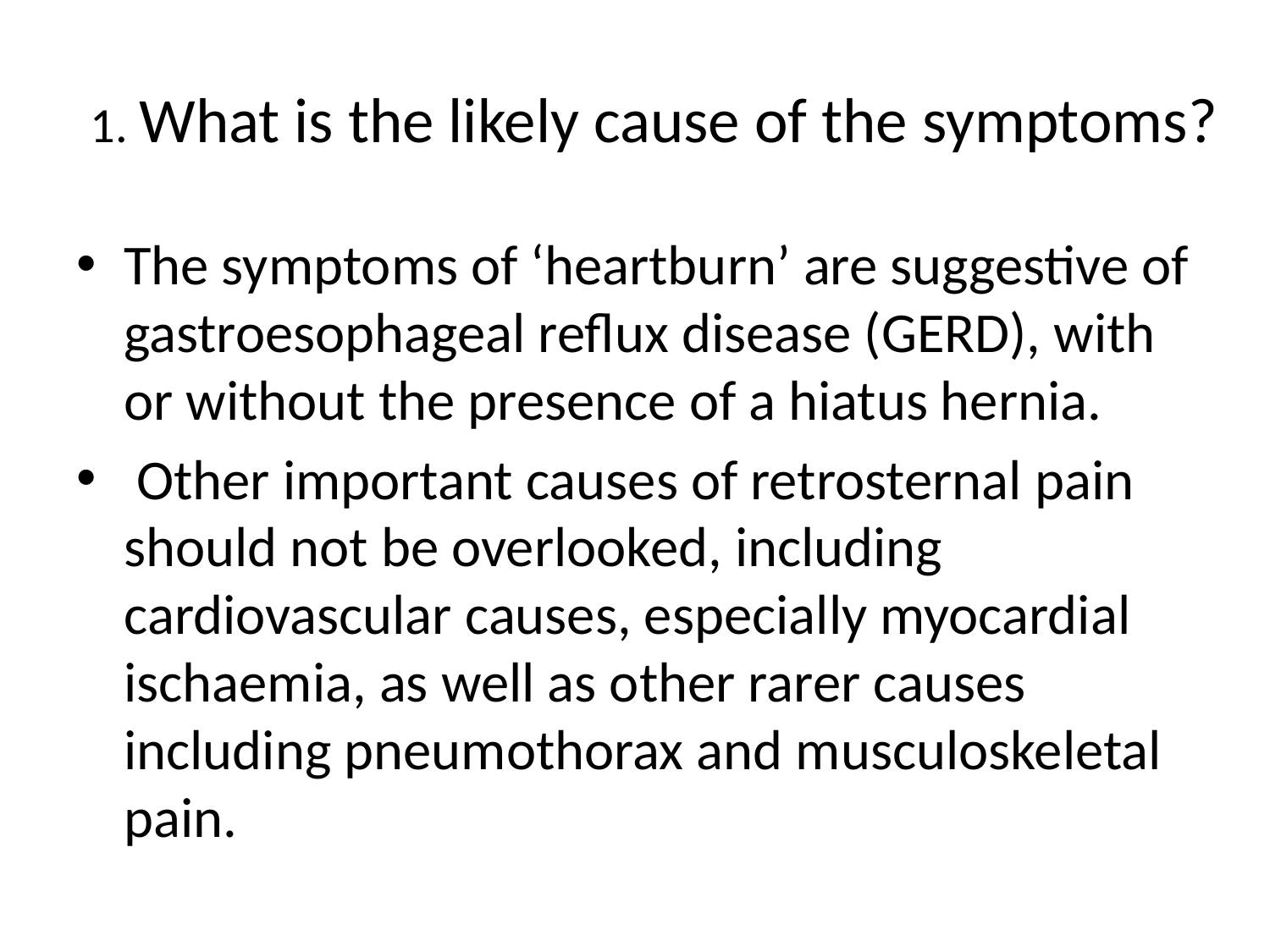

# 1. What is the likely cause of the symptoms?
The symptoms of ‘heartburn’ are suggestive of gastroesophageal reflux disease (GERD), with or without the presence of a hiatus hernia.
 Other important causes of retrosternal pain should not be overlooked, including cardiovascular causes, especially myocardial ischaemia, as well as other rarer causes including pneumothorax and musculoskeletal pain.